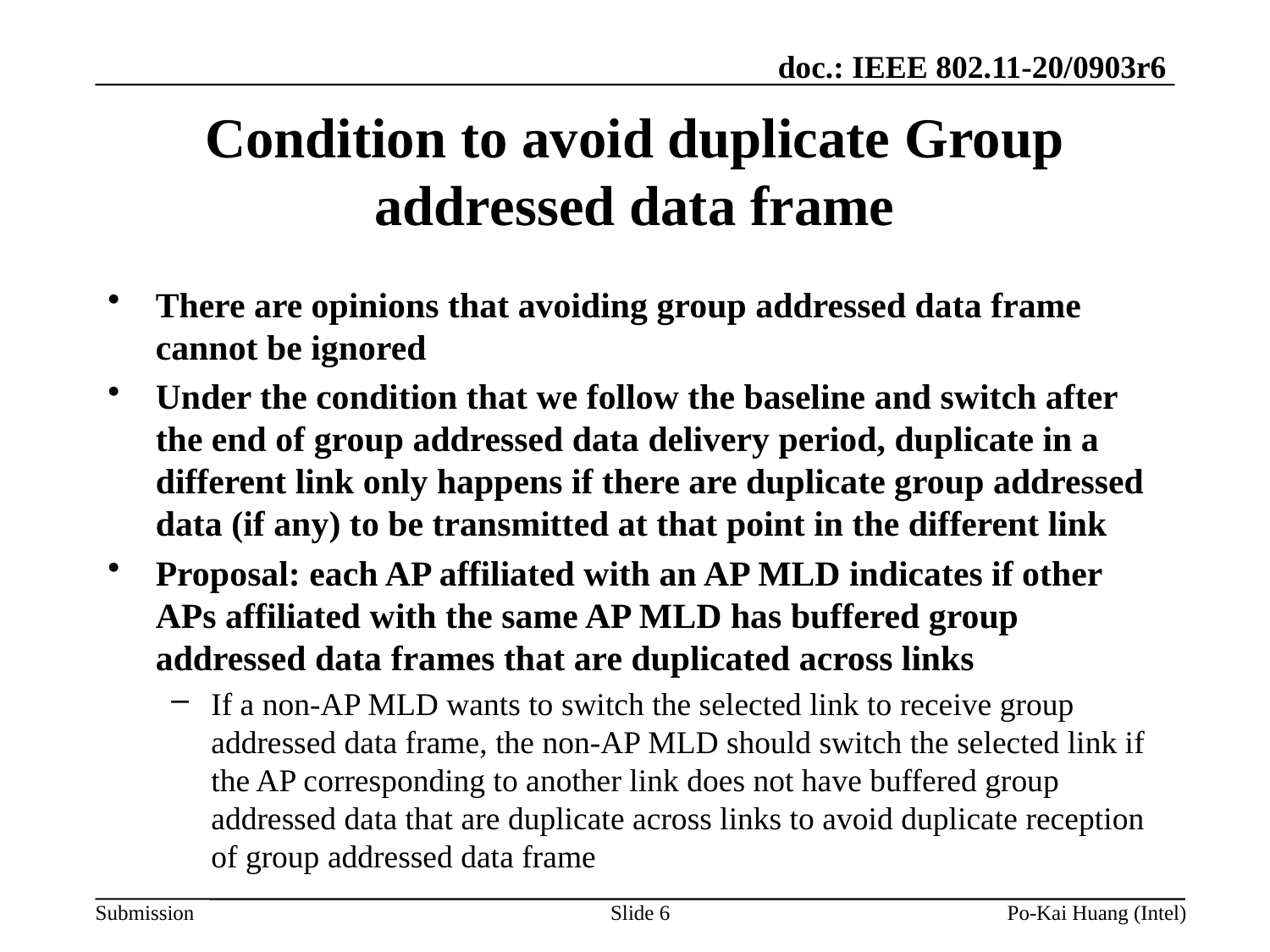

# Condition to avoid duplicate Group addressed data frame
There are opinions that avoiding group addressed data frame cannot be ignored
Under the condition that we follow the baseline and switch after the end of group addressed data delivery period, duplicate in a different link only happens if there are duplicate group addressed data (if any) to be transmitted at that point in the different link
Proposal: each AP affiliated with an AP MLD indicates if other APs affiliated with the same AP MLD has buffered group addressed data frames that are duplicated across links
If a non-AP MLD wants to switch the selected link to receive group addressed data frame, the non-AP MLD should switch the selected link if the AP corresponding to another link does not have buffered group addressed data that are duplicate across links to avoid duplicate reception of group addressed data frame

Slide 6
Po-Kai Huang (Intel)